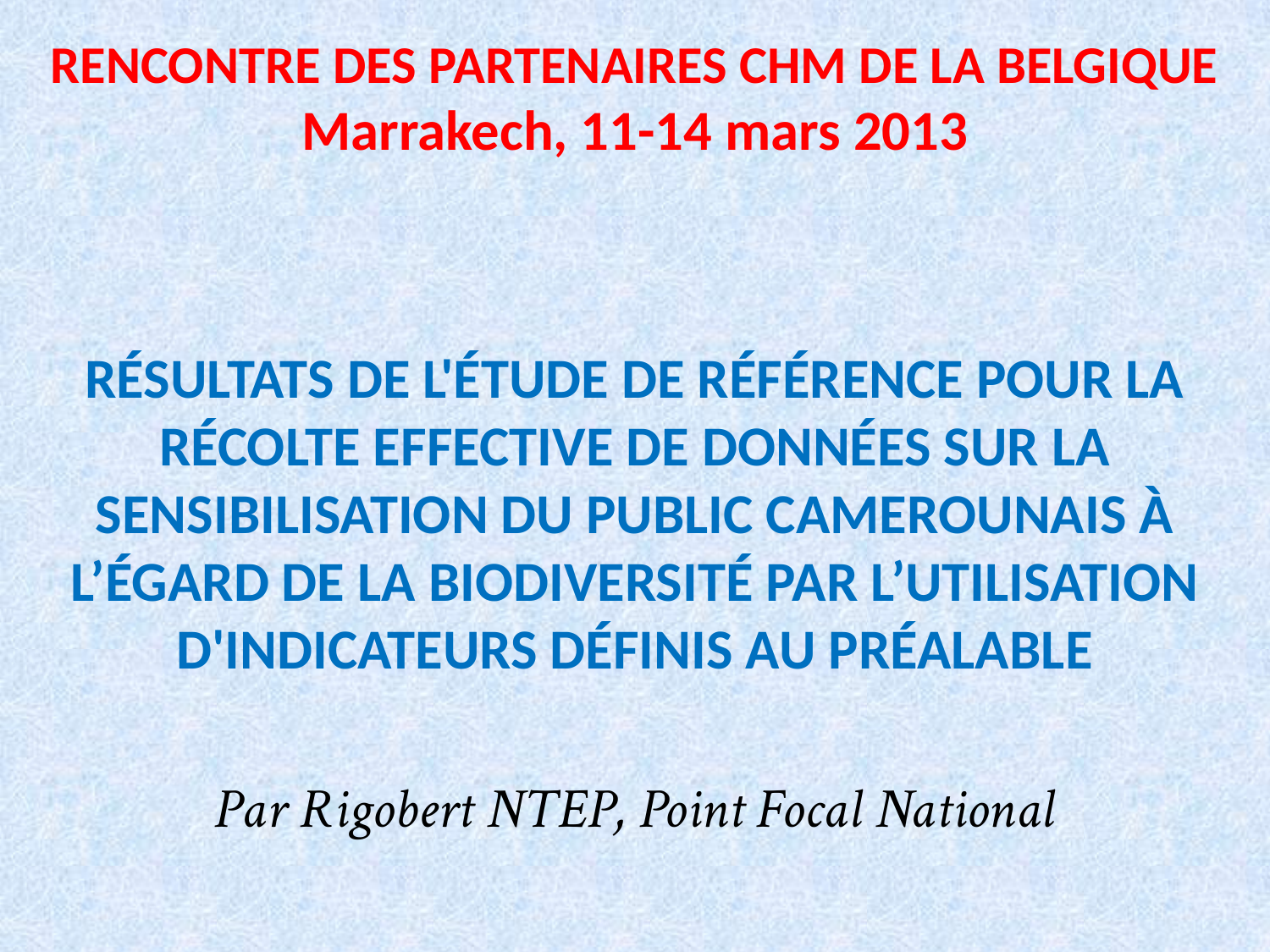

# RENCONTRE DES PARTENAIRES CHM DE LA BELGIQUE Marrakech, 11-14 mars 2013

RÉSULTATS DE L'ÉTUDE DE RÉFÉRENCE POUR LA RÉCOLTE EFFECTIVE DE DONNÉES SUR LA SENSIBILISATION DU PUBLIC CAMEROUNAIS À L’ÉGARD DE LA BIODIVERSITÉ PAR L’UTILISATION D'INDICATEURS DÉFINIS AU PRÉALABLE

Par Rigobert NTEP, Point Focal National